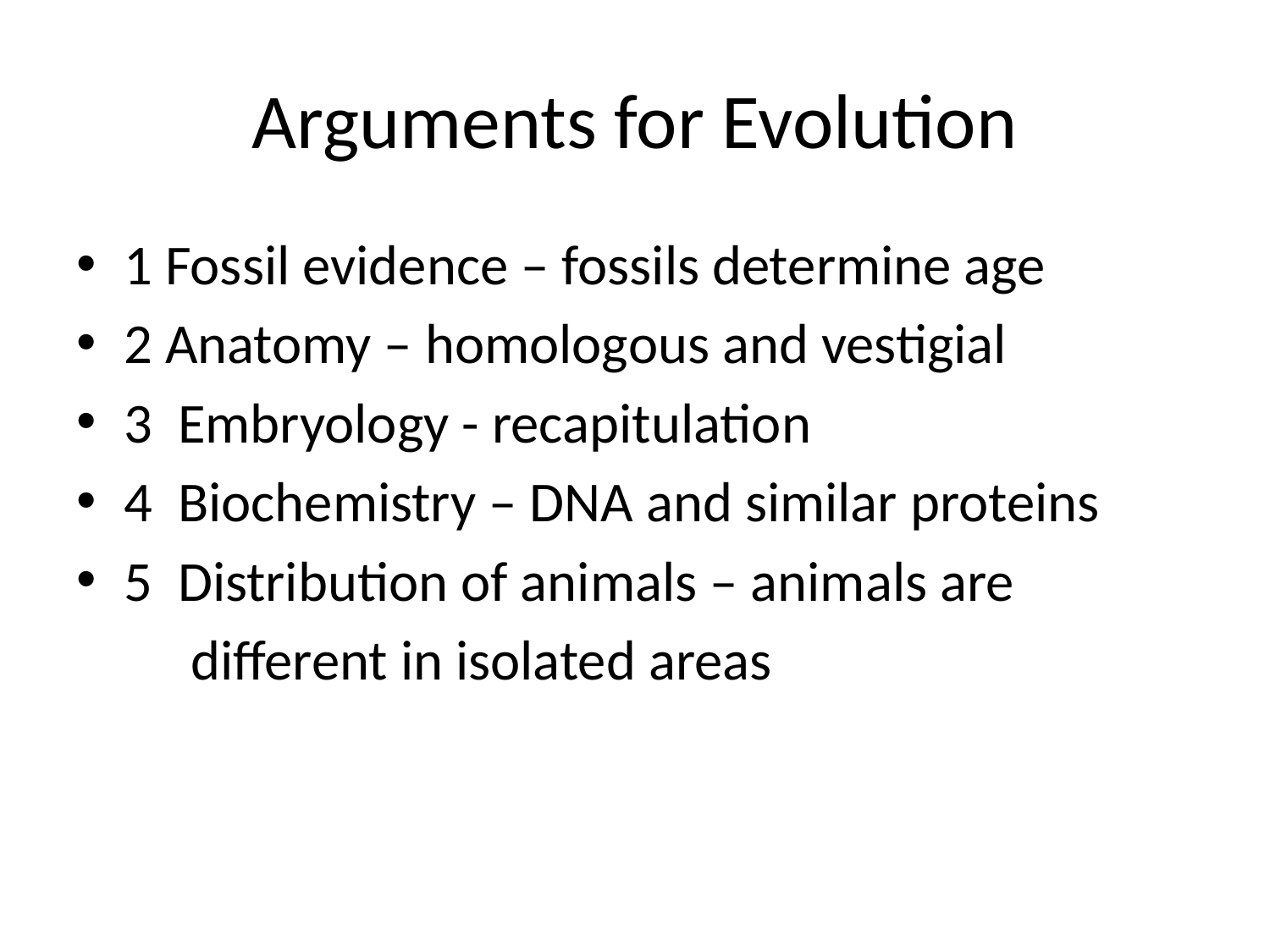

# Arguments for Evolution
1 Fossil evidence – fossils determine age
2 Anatomy – homologous and vestigial
3  Embryology - recapitulation
4  Biochemistry – DNA and similar proteins
5  Distribution of animals – animals are
         different in isolated areas